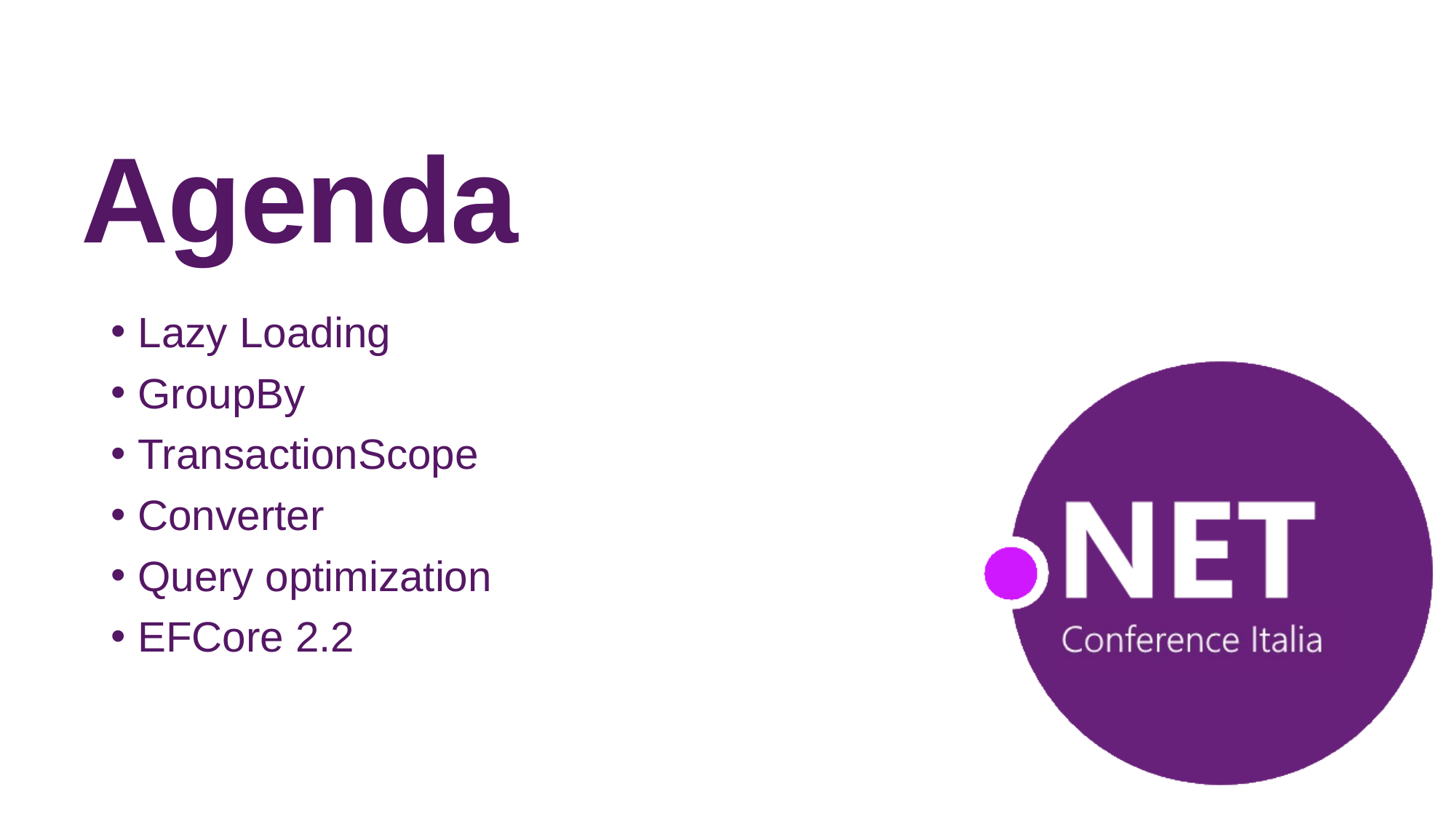

Agenda

Lazy Loading
GroupBy
TransactionScope
Converter
Query optimization
EFCore 2.2